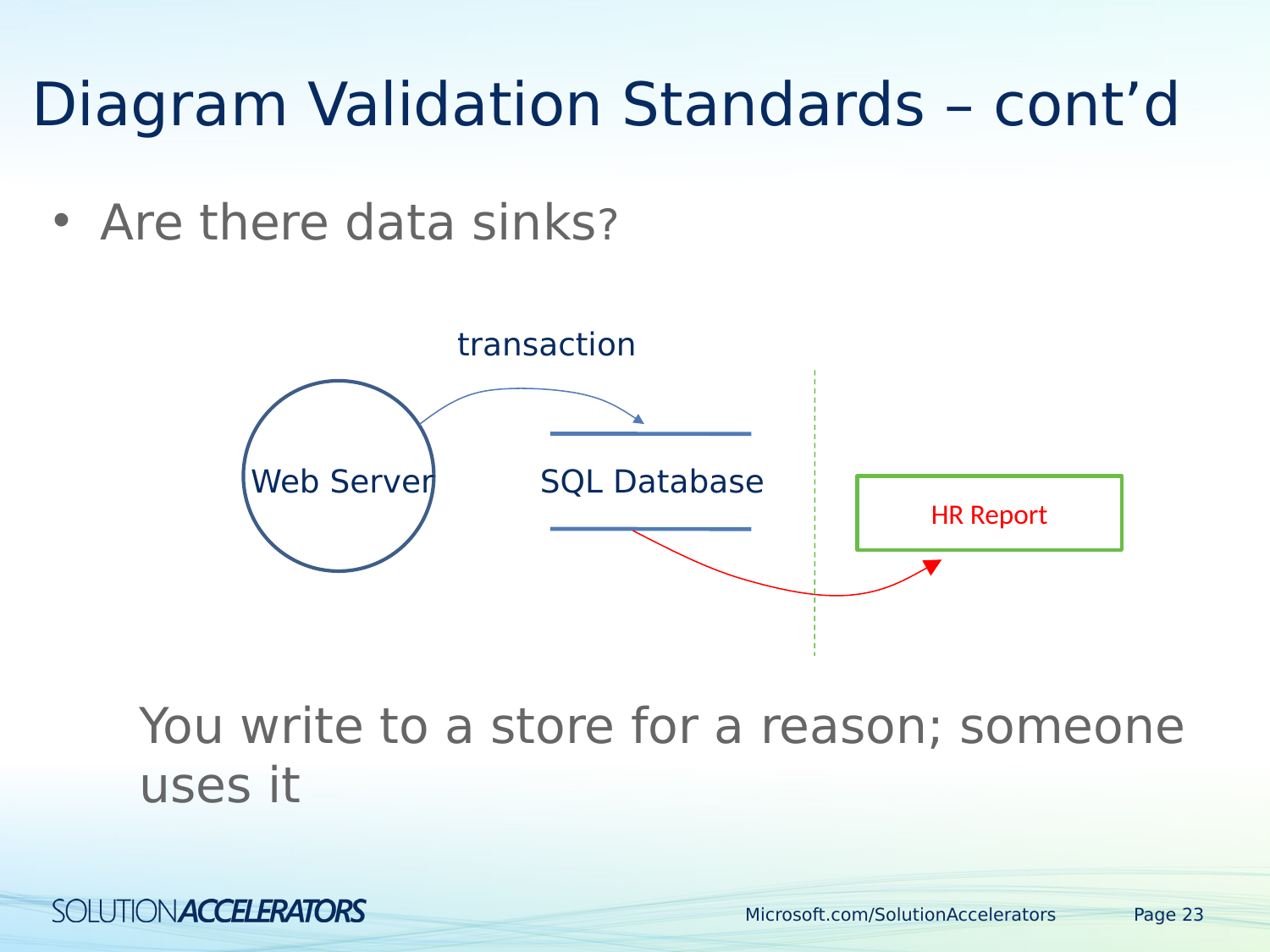

# Diagram Validation Standards – cont’d
Are there data sinks?
transaction

Web Server
SQL Database
HR Report

You write to a store for a reason; someone uses it
Microsoft.com/SolutionAccelerators
Page 23